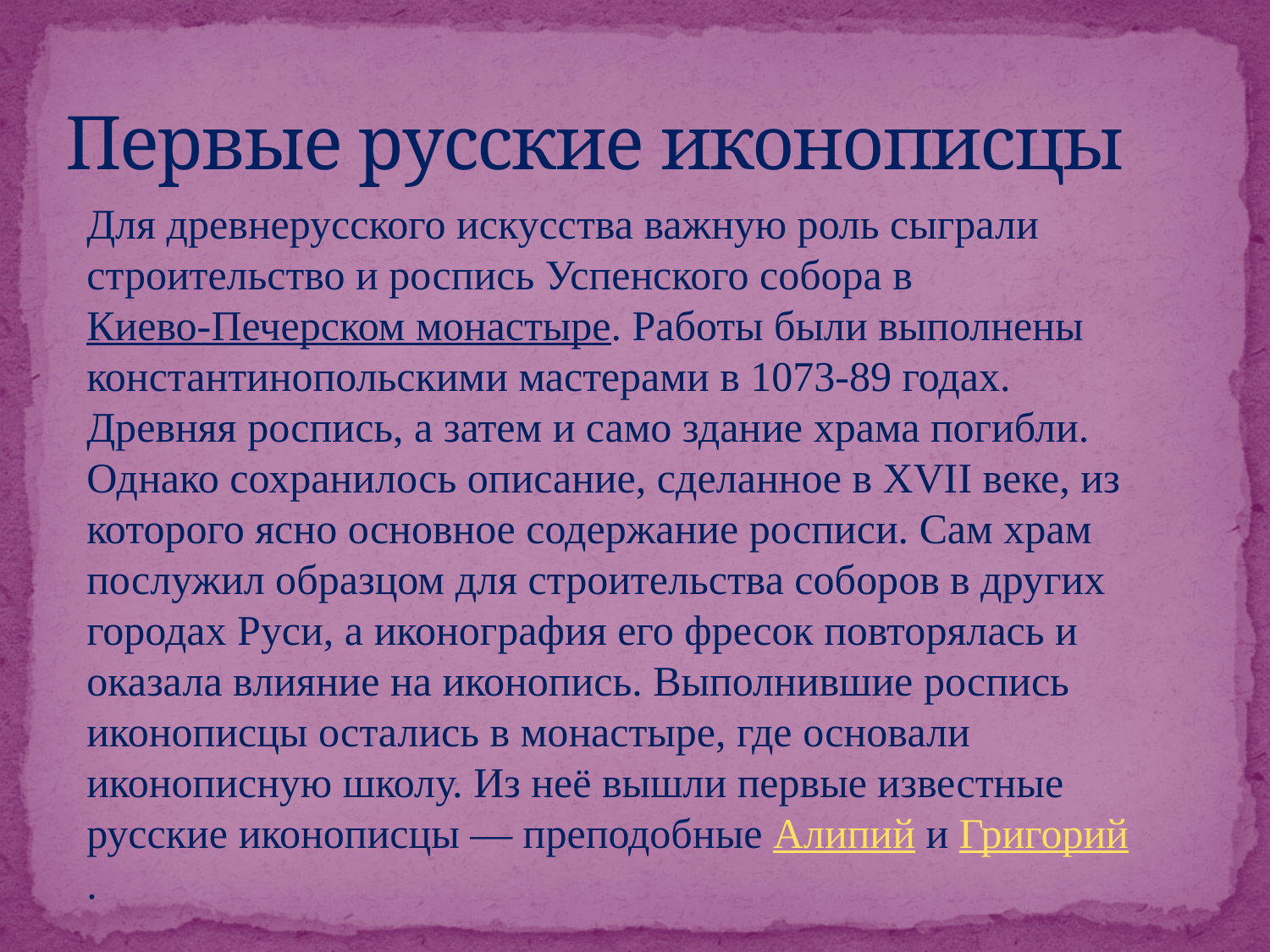

# Первые русские иконописцы
Для древнерусского искусства важную роль сыграли строительство и роспись Успенского собора в Киево-Печерском монастыре. Работы были выполнены константинопольскими мастерами в 1073-89 годах. Древняя роспись, а затем и само здание храма погибли. Однако сохранилось описание, сделанное в XVII веке, из которого ясно основное содержание росписи. Сам храм послужил образцом для строительства соборов в других городах Руси, а иконография его фресок повторялась и оказала влияние на иконопись. Выполнившие роспись иконописцы остались в монастыре, где основали иконописную школу. Из неё вышли первые известные русские иконописцы — преподобные Алипий и Григорий.